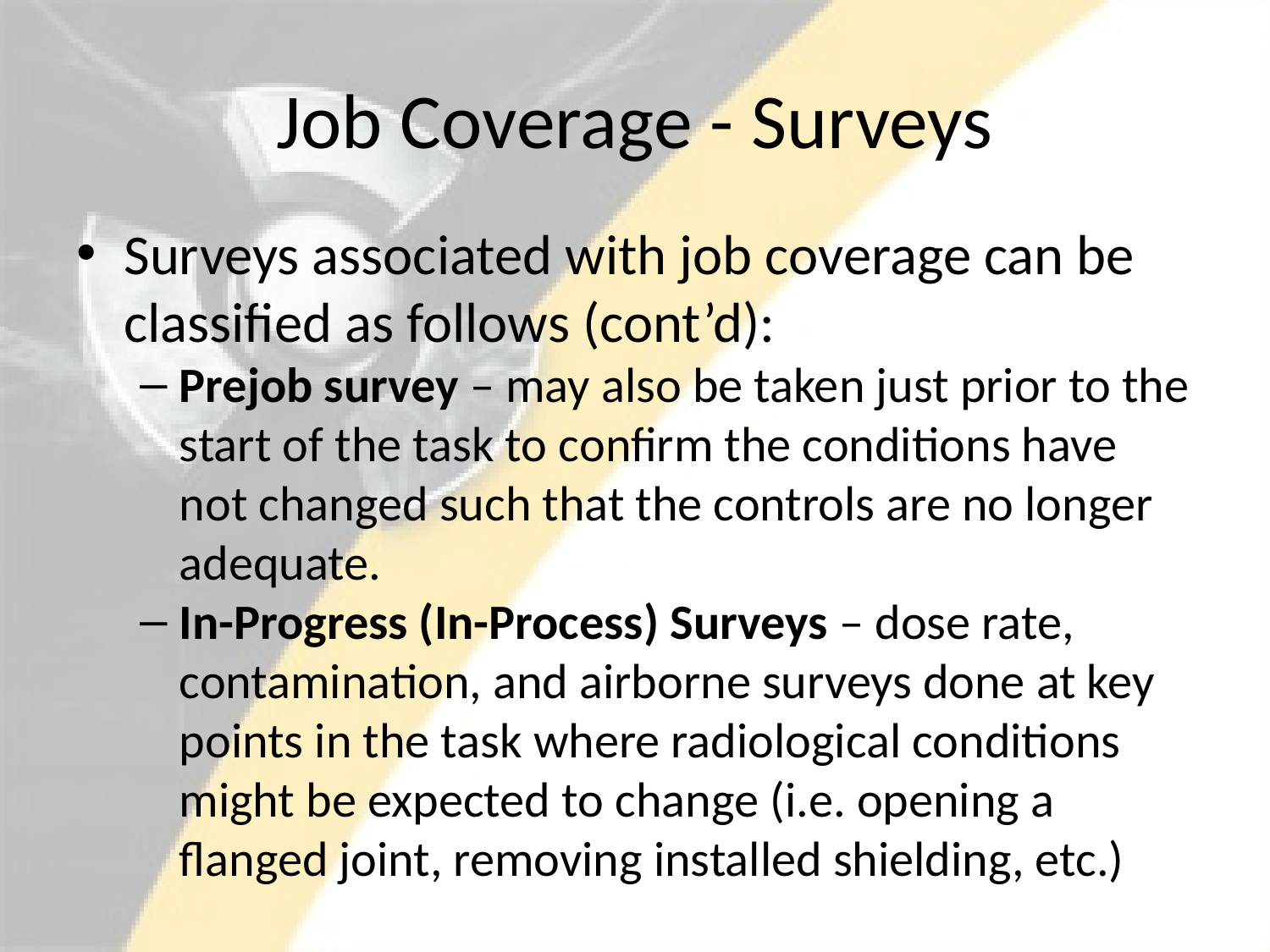

# Job Coverage - Surveys
Surveys associated with job coverage can be classified as follows (cont’d):
Prejob survey – may also be taken just prior to the start of the task to confirm the conditions have not changed such that the controls are no longer adequate.
In-Progress (In-Process) Surveys – dose rate, contamination, and airborne surveys done at key points in the task where radiological conditions might be expected to change (i.e. opening a flanged joint, removing installed shielding, etc.)